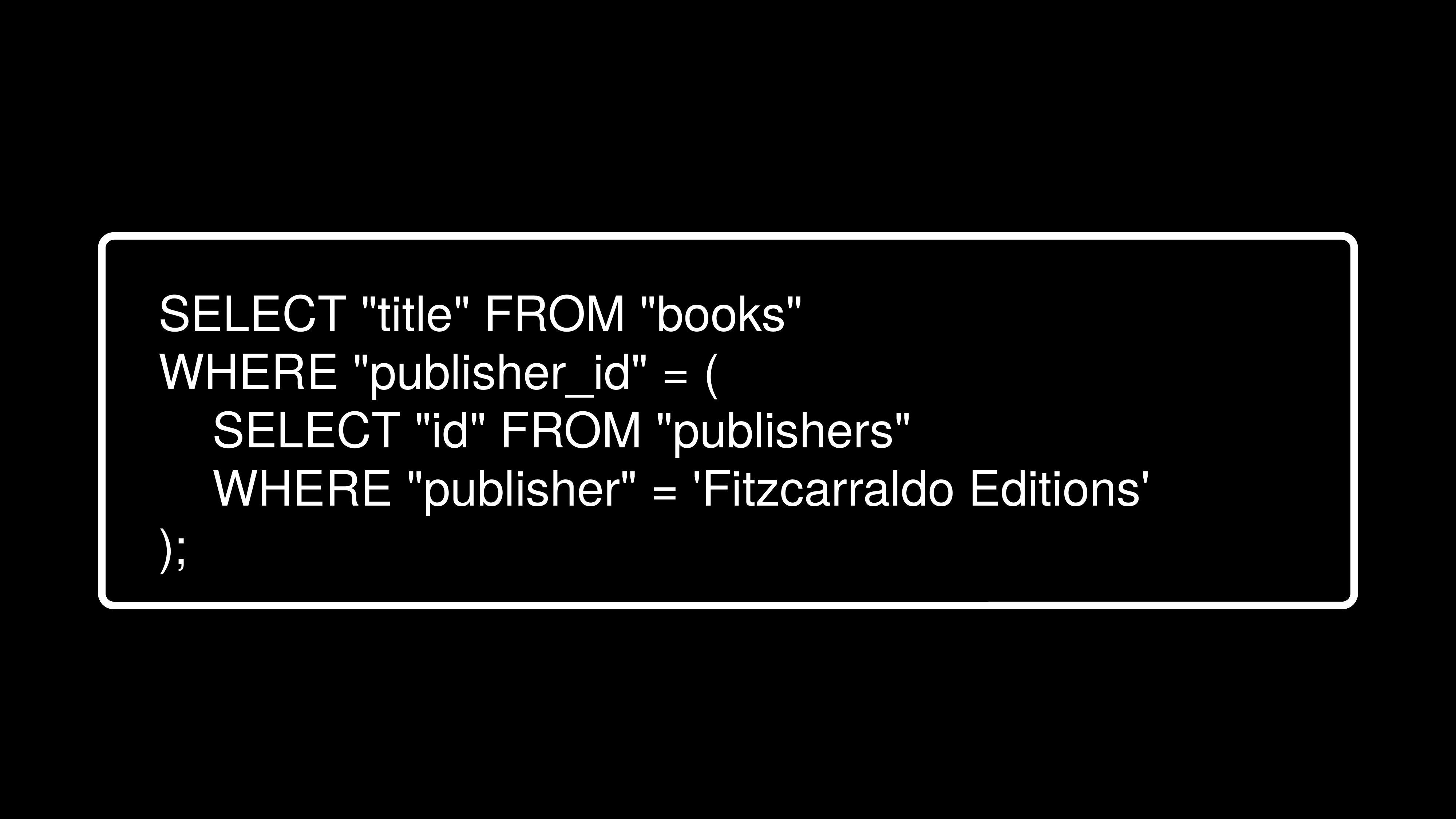

SELECT "title" FROM "books"
WHERE "publisher_id" = (
    SELECT "id" FROM "publishers"
    WHERE "publisher" = 'Fitzcarraldo Editions'
);